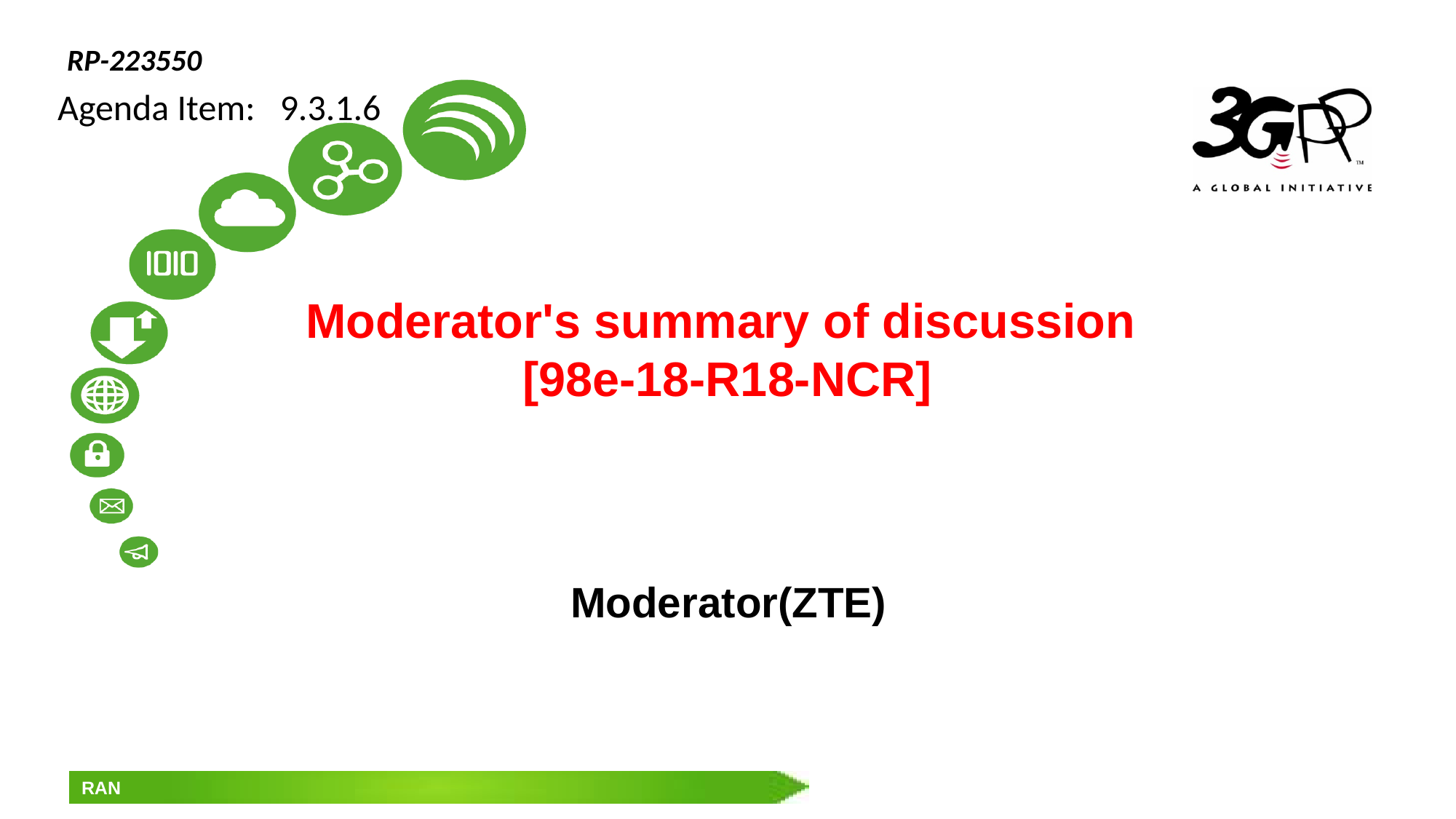

RP-223550
Agenda Item:   9.3.1.6
# Moderator's summary of discussion [98e-18-R18-NCR]
Moderator(ZTE)